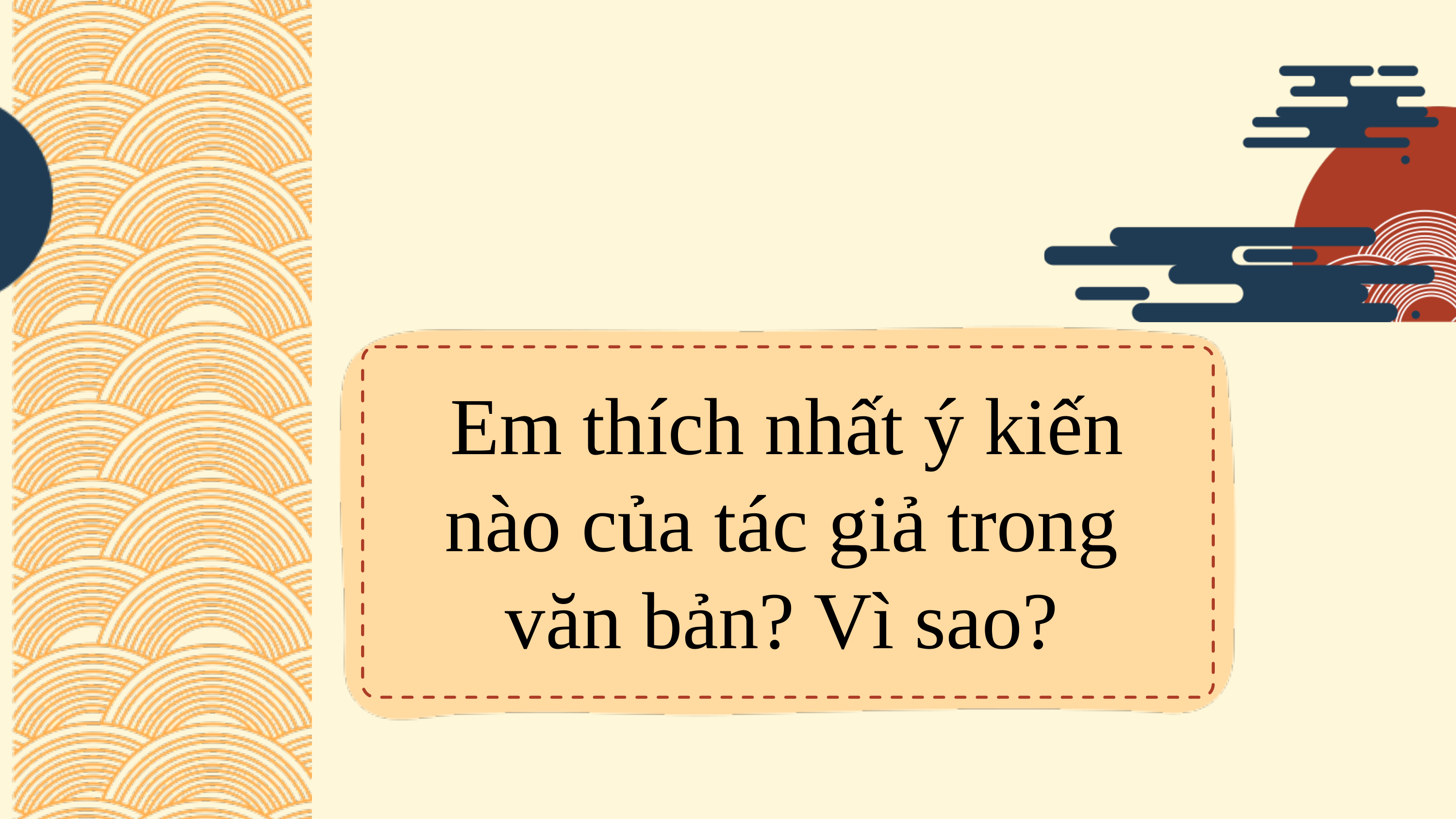

Em thích nhất ý kiến nào của tác giả trong văn bản? Vì sao?